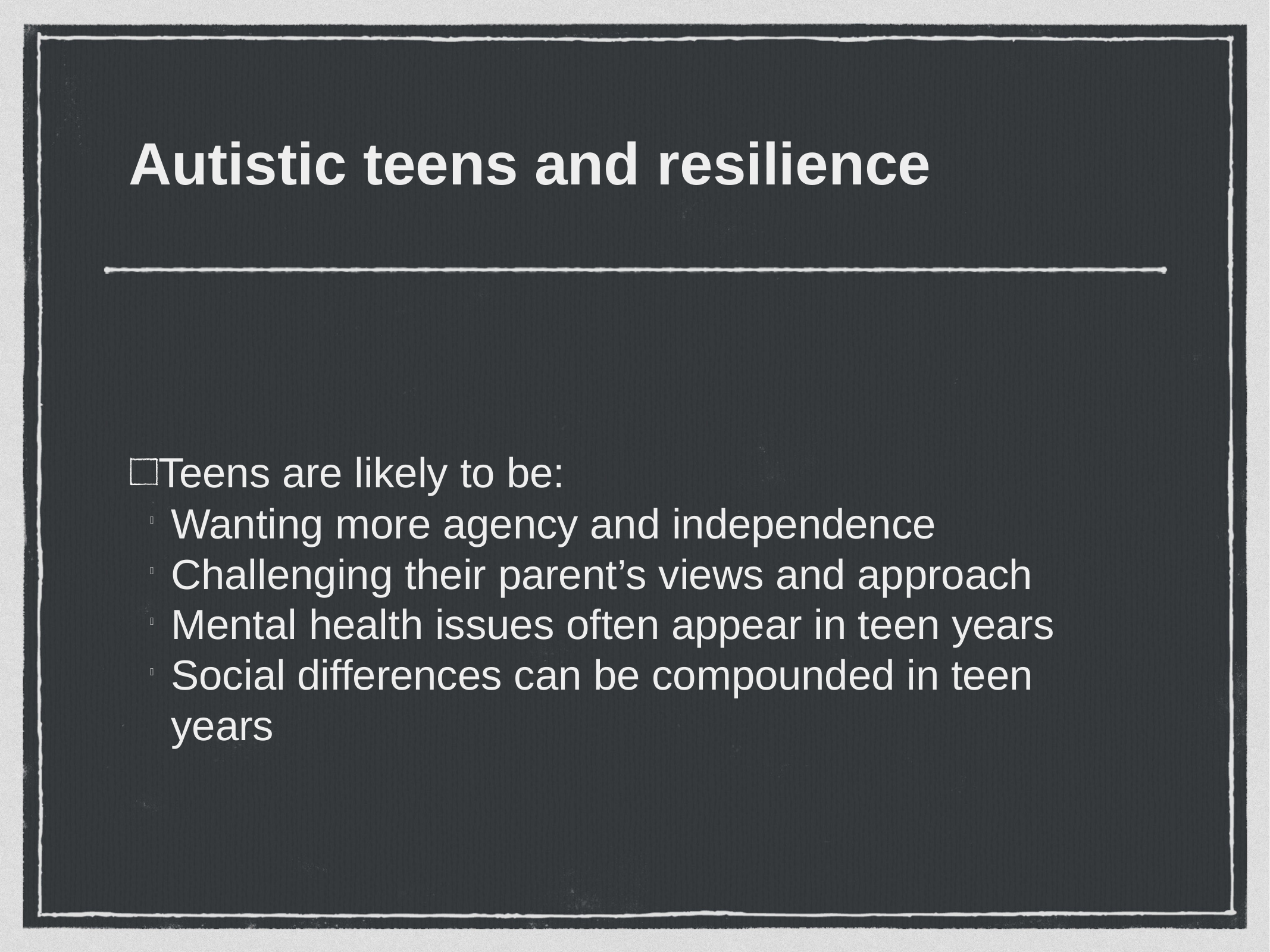

Autistic teens and resilience
Teens are likely to be:
Wanting more agency and independence
Challenging their parent’s views and approach
Mental health issues often appear in teen years
Social differences can be compounded in teen years